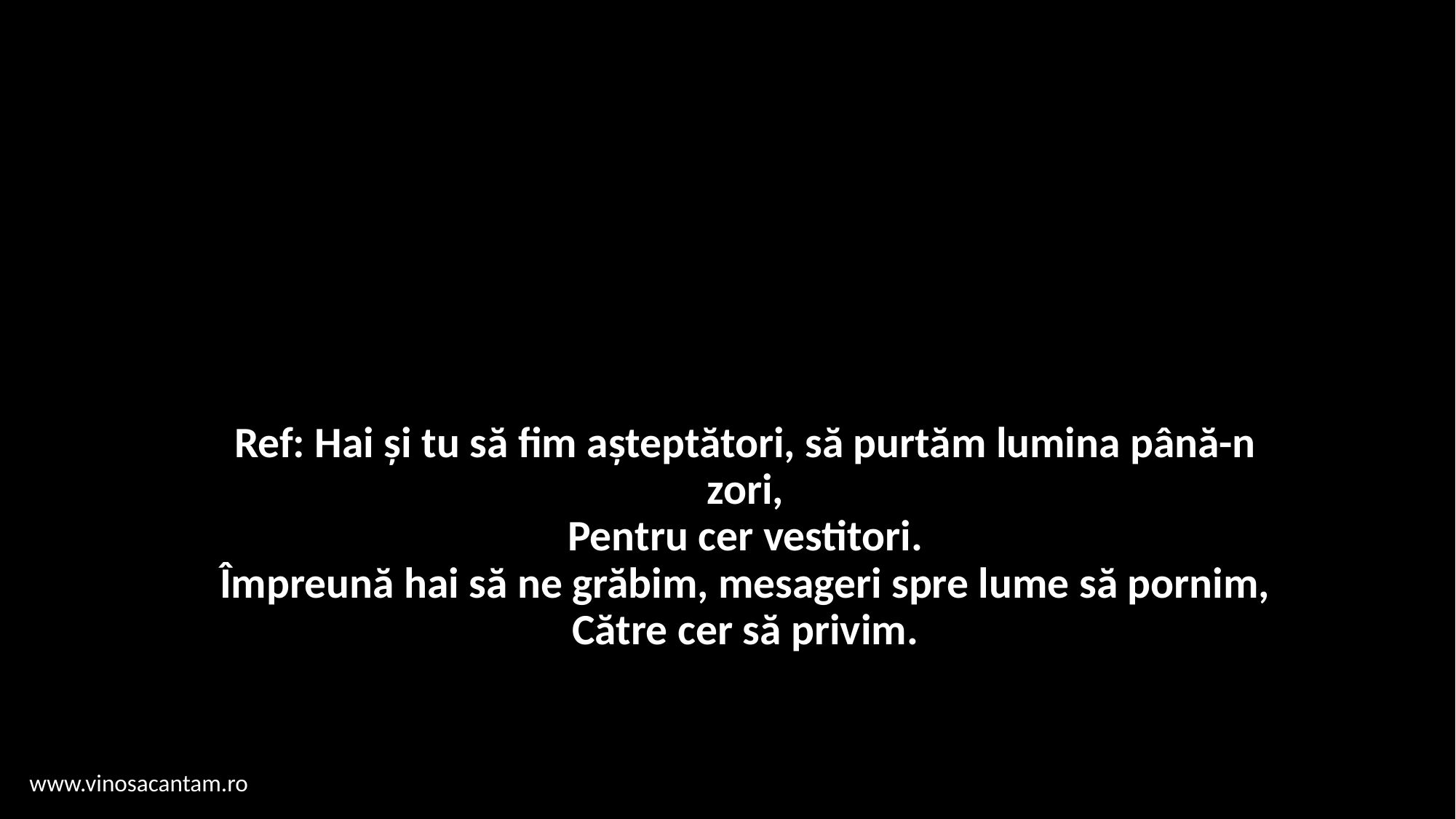

# Ref: Hai şi tu să fim aşteptători, să purtăm lumina până-n zori, Pentru cer vestitori. Împreună hai să ne grăbim, mesageri spre lume să pornim, Către cer să privim.
www.vinosacantam.ro